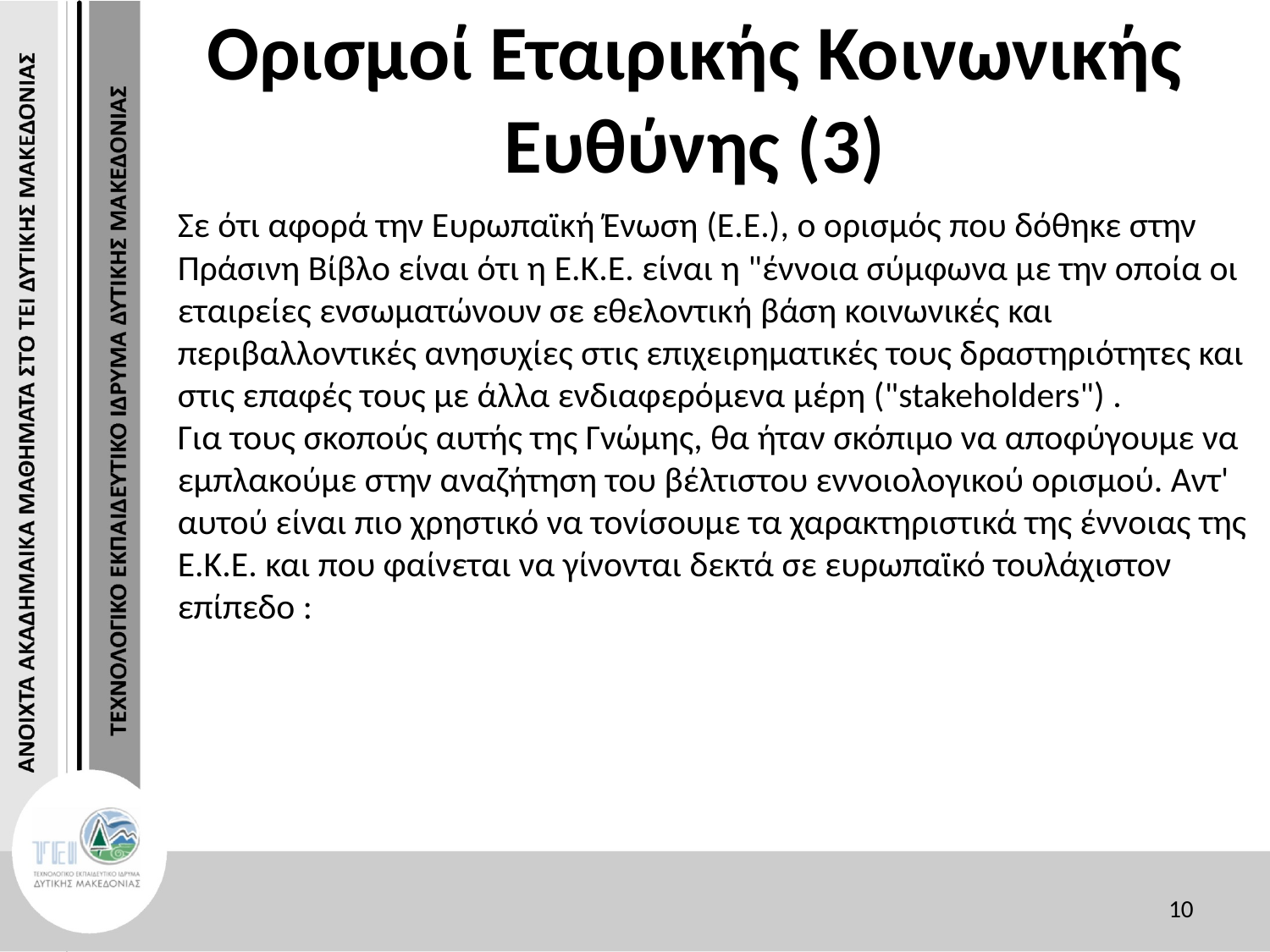

# Ορισμοί Εταιρικής Κοινωνικής Ευθύνης (3)
Σε ότι αφορά την Ευρωπαϊκή Ένωση (Ε.Ε.), ο ορισμός που δόθηκε στην Πράσινη Βίβλο είναι ότι η Ε.Κ.Ε. είναι η "έννοια σύμφωνα με την οποία οι εταιρείες ενσωματώνουν σε εθελοντική βάση κοινωνικές και περιβαλλοντικές ανησυχίες στις επιχειρηματικές τους δραστηριότητες και στις επαφές τους με άλλα ενδιαφερόμενα μέρη ("stakeholders") .
Για τους σκοπούς αυτής της Γνώμης, θα ήταν σκόπιμο να αποφύγουμε να εμπλακούμε στην αναζήτηση του βέλτιστου εννοιολογικού ορισμού. Αντ' αυτού είναι πιο χρηστικό να τονίσουμε τα χαρακτηριστικά της έννοιας της Ε.Κ.Ε. και που φαίνεται να γίνονται δεκτά σε ευρωπαϊκό τουλάχιστον επίπεδο :
10